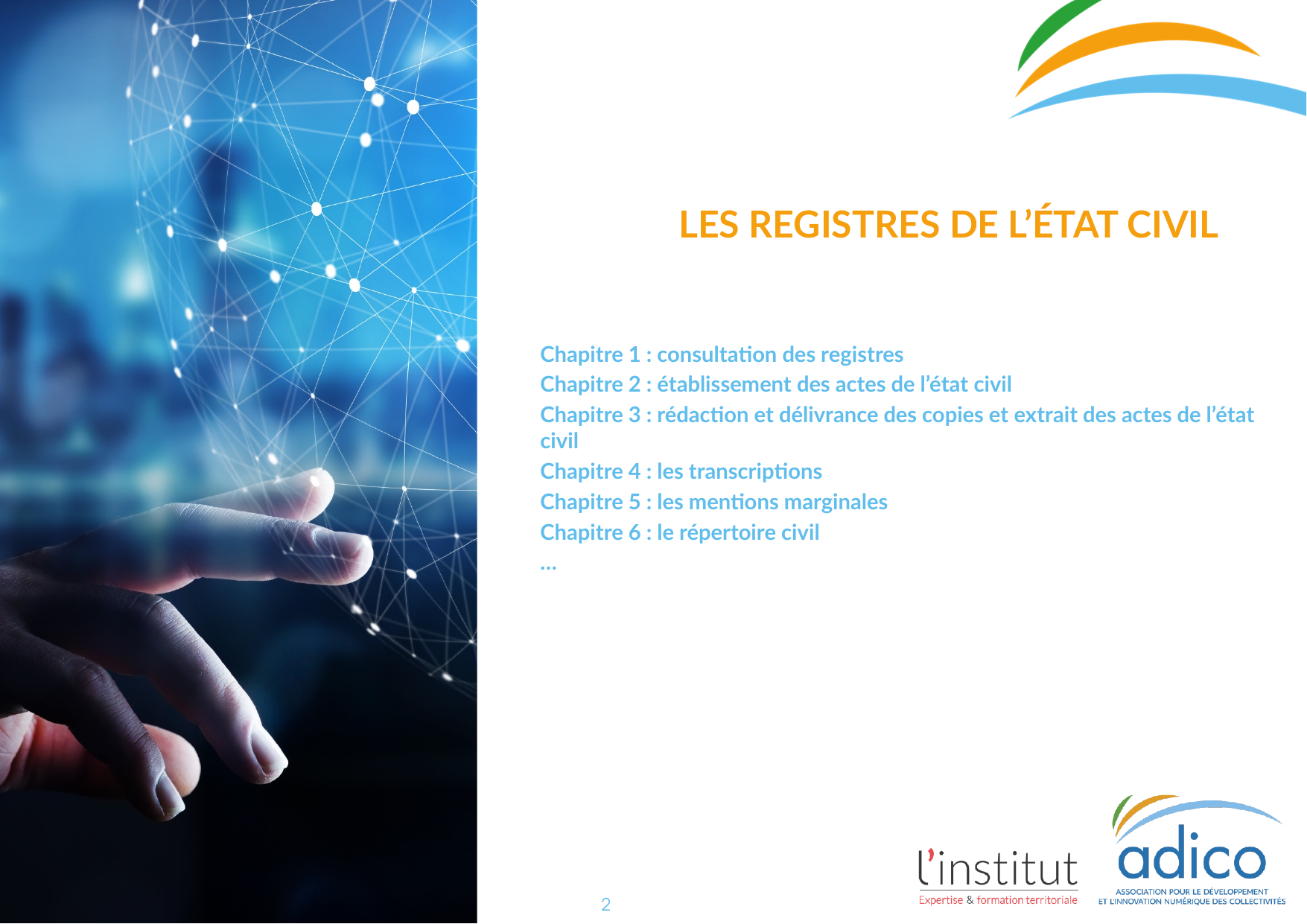

# LES REGISTRES DE L’ÉTAT CIVIL
Chapitre 1 : consultation des registres
Chapitre 2 : établissement des actes de l’état civil
Chapitre 3 : rédaction et délivrance des copies et extrait des actes de l’état civil
Chapitre 4 : les transcriptions
Chapitre 5 : les mentions marginales
Chapitre 6 : le répertoire civil
…